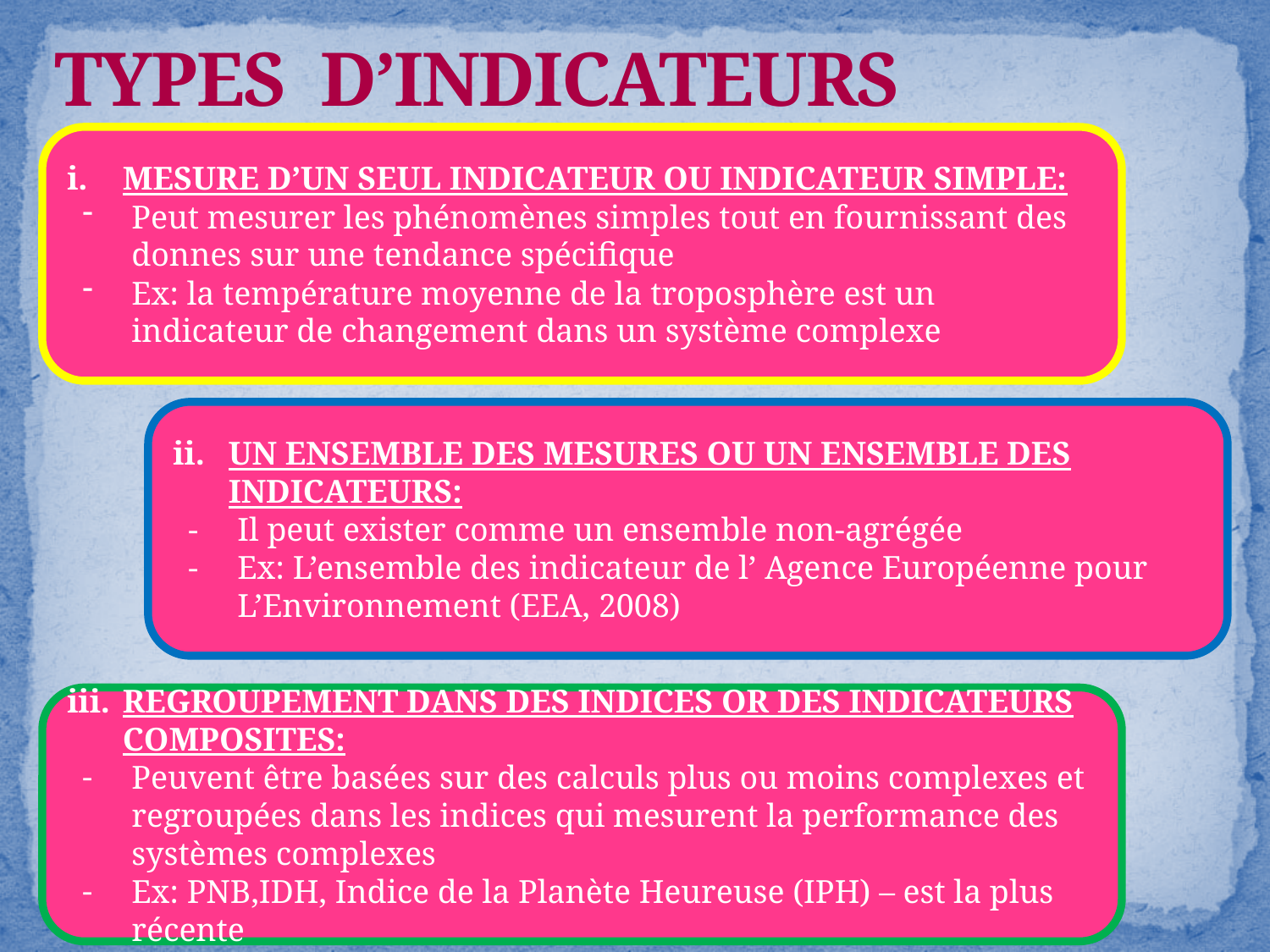

# TYPES  D’INDICATEURS
MESURE D’UN SEUL INDICATEUR OU INDICATEUR SIMPLE:
Peut mesurer les phénomènes simples tout en fournissant des  donnes sur une tendance spécifique
Ex: la température moyenne de la troposphère est un indicateur de changement dans un système complexe
UN ENSEMBLE DES MESURES OU UN ENSEMBLE DES INDICATEURS:
Il peut exister comme un ensemble non-agrégée
Ex: L’ensemble des indicateur de l’ Agence Européenne pour L’Environnement (EEA, 2008)
REGROUPEMENT DANS DES INDICES OR DES INDICATEURS COMPOSITES:
Peuvent être basées sur des calculs plus ou moins complexes et regroupées dans les indices qui mesurent la performance des systèmes complexes
Ex: PNB,IDH, Indice de la Planète Heureuse (IPH) – est la plus récente